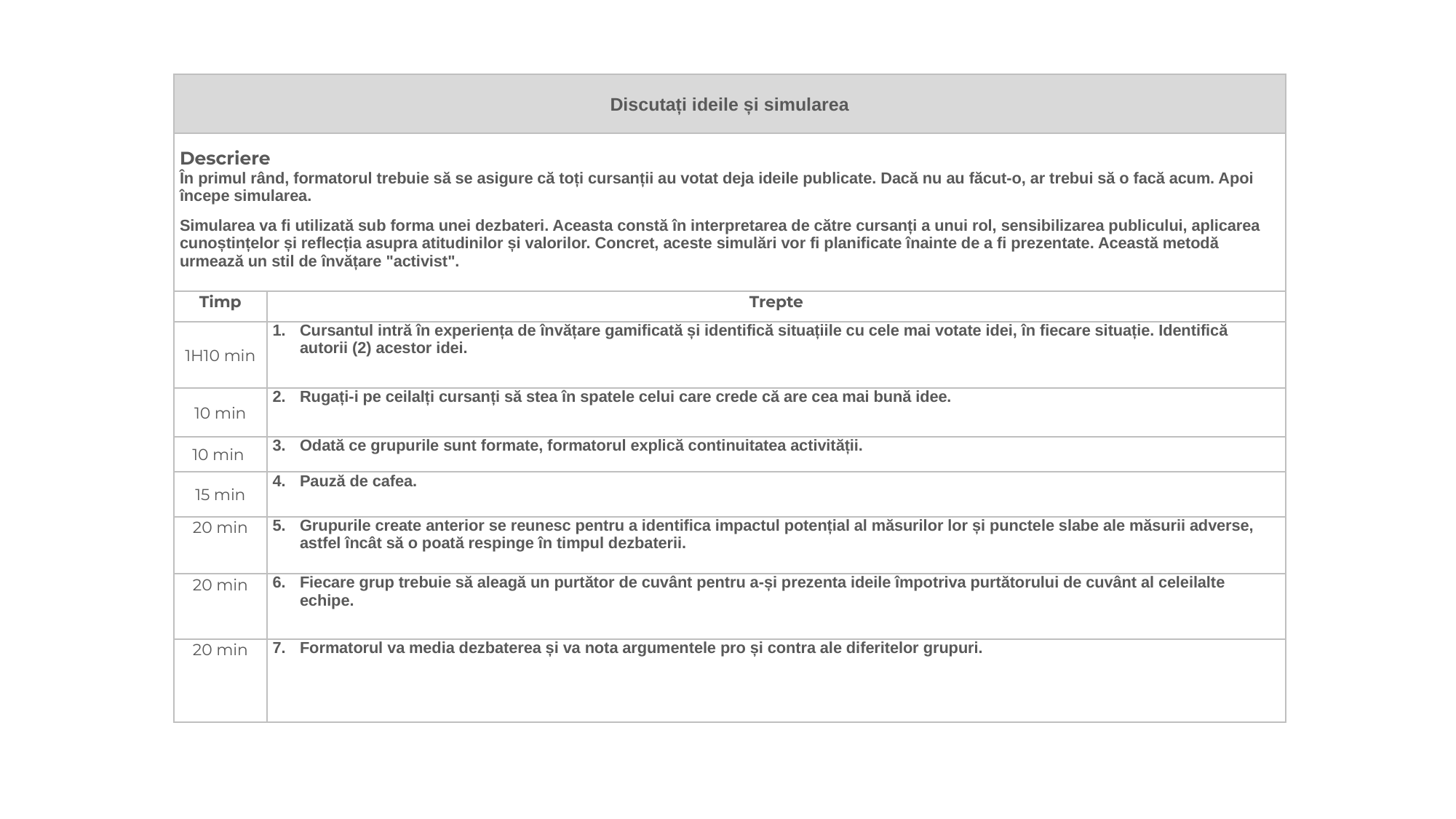

| Discutați ideile și simularea |  |
| --- | --- |
| Descriere În primul rând, formatorul trebuie să se asigure că toți cursanții au votat deja ideile publicate. Dacă nu au făcut-o, ar trebui să o facă acum. Apoi începe simularea. Simularea va fi utilizată sub forma unei dezbateri. Aceasta constă în interpretarea de către cursanți a unui rol, sensibilizarea publicului, aplicarea cunoștințelor și reflecția asupra atitudinilor și valorilor. Concret, aceste simulări vor fi planificate înainte de a fi prezentate. Această metodă urmează un stil de învățare "activist". |  |
| Timp | Trepte |
| 1H10 min | Cursantul intră în experiența de învățare gamificată și identifică situațiile cu cele mai votate idei, în fiecare situație. Identifică autorii (2) acestor idei. |
| 10 min | Rugați-i pe ceilalți cursanți să stea în spatele celui care crede că are cea mai bună idee. |
| 10 min | Odată ce grupurile sunt formate, formatorul explică continuitatea activității. |
| 15 min | Pauză de cafea. |
| 20 min | Grupurile create anterior se reunesc pentru a identifica impactul potențial al măsurilor lor și punctele slabe ale măsurii adverse, astfel încât să o poată respinge în timpul dezbaterii. |
| 20 min | Fiecare grup trebuie să aleagă un purtător de cuvânt pentru a-și prezenta ideile împotriva purtătorului de cuvânt al celeilalte echipe. |
| 20 min | Formatorul va media dezbaterea și va nota argumentele pro și contra ale diferitelor grupuri. |